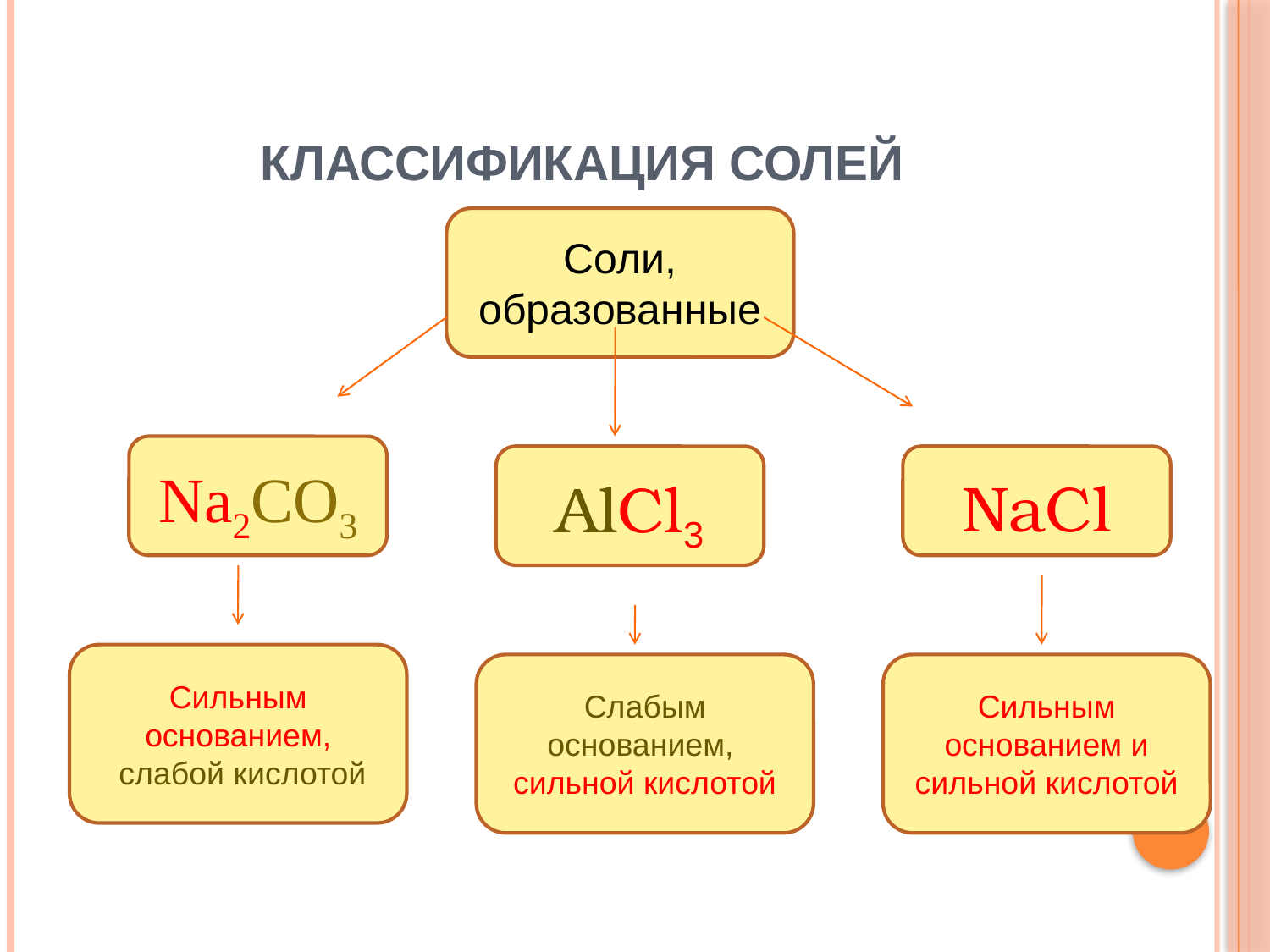

# Классификация солей
Соли, образованные

Na2CO3
AlCl3
NaCl
Сильным основанием,
 слабой кислотой
Слабым основанием,
сильной кислотой
Сильным основанием и сильной кислотой